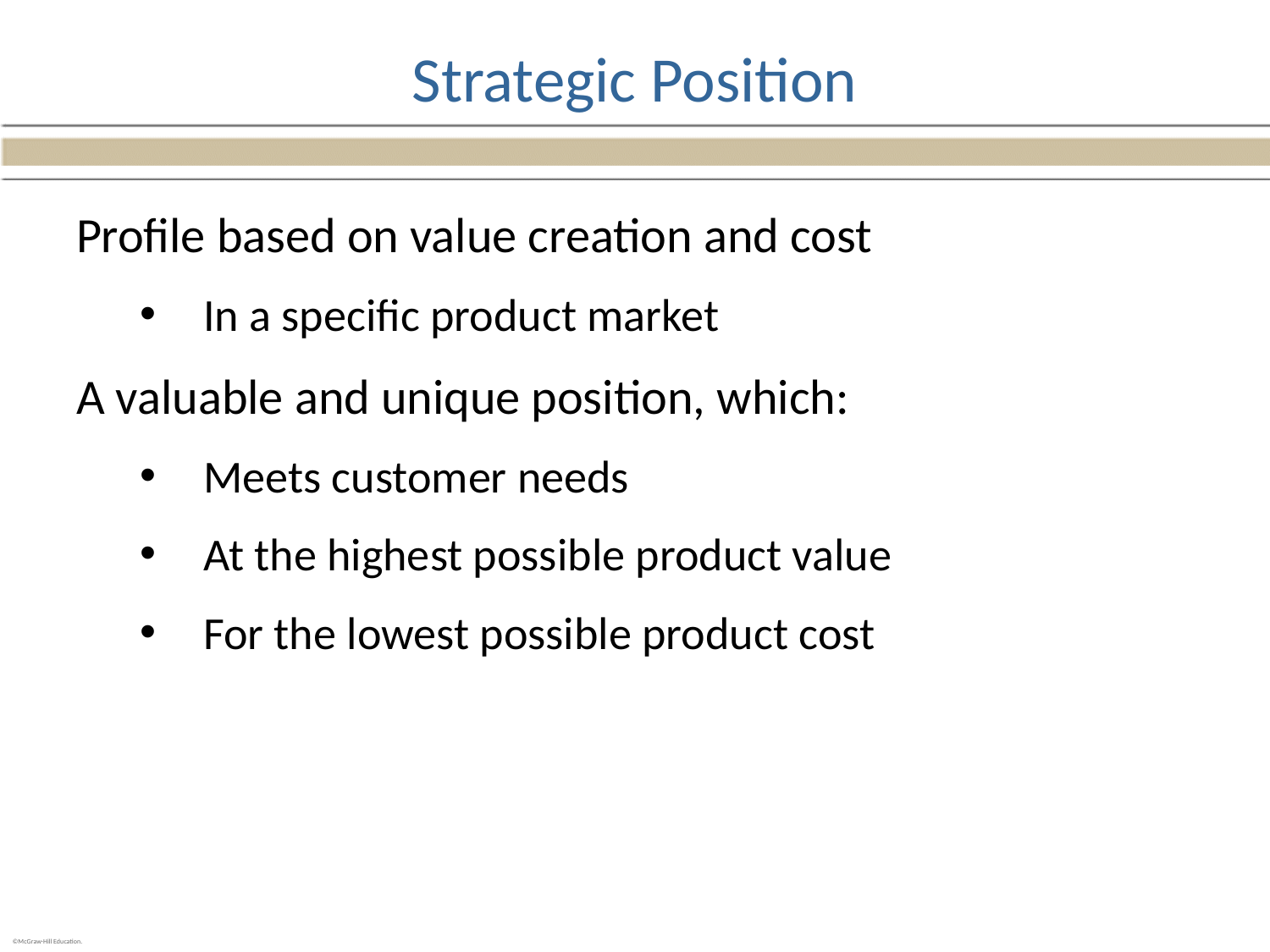

# Strategic Position
Profile based on value creation and cost
In a specific product market
A valuable and unique position, which:
Meets customer needs
At the highest possible product value
For the lowest possible product cost